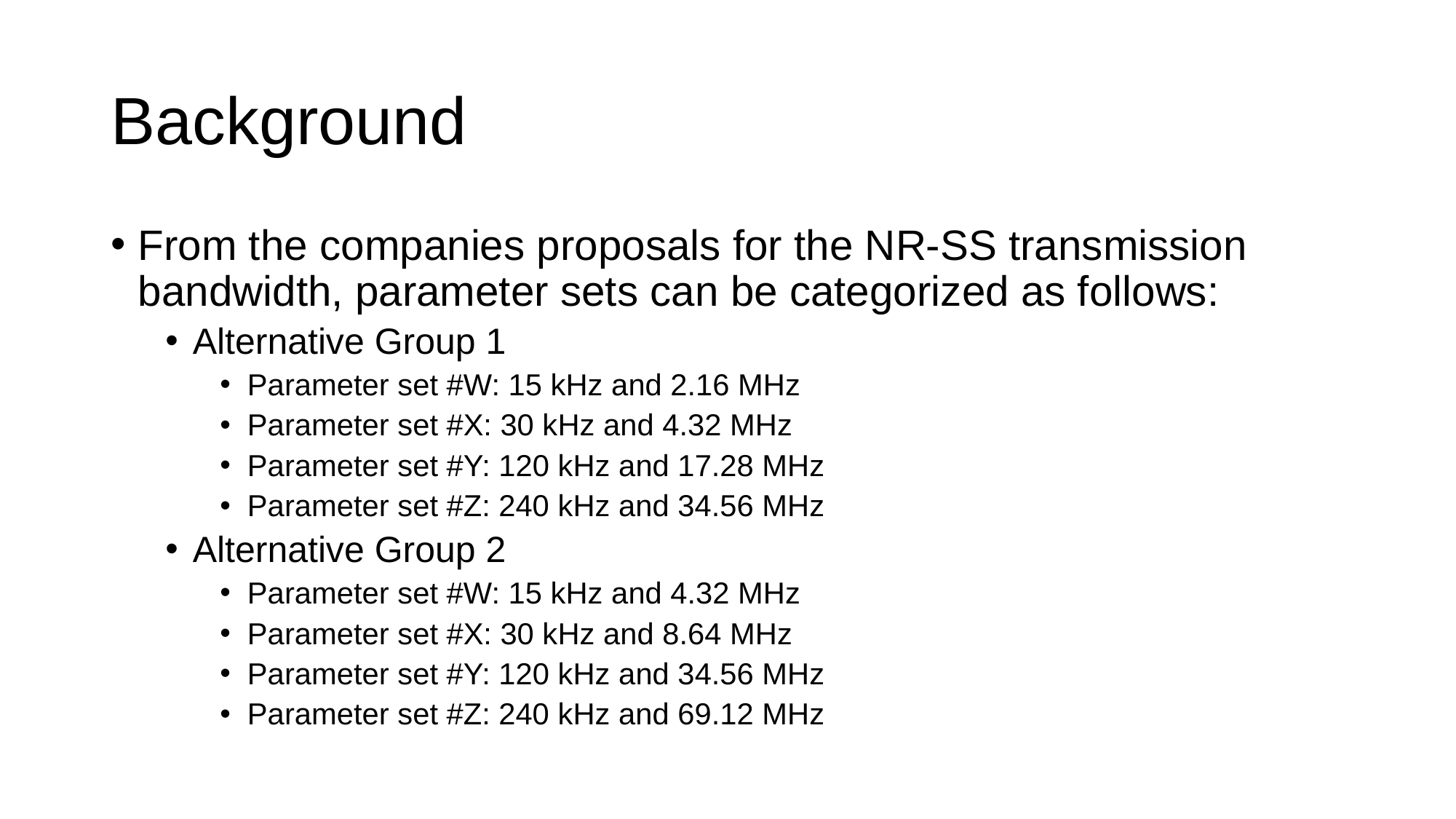

# Background
From the companies proposals for the NR-SS transmission bandwidth, parameter sets can be categorized as follows:
Alternative Group 1
Parameter set #W: 15 kHz and 2.16 MHz
Parameter set #X: 30 kHz and 4.32 MHz
Parameter set #Y: 120 kHz and 17.28 MHz
Parameter set #Z: 240 kHz and 34.56 MHz
Alternative Group 2
Parameter set #W: 15 kHz and 4.32 MHz
Parameter set #X: 30 kHz and 8.64 MHz
Parameter set #Y: 120 kHz and 34.56 MHz
Parameter set #Z: 240 kHz and 69.12 MHz